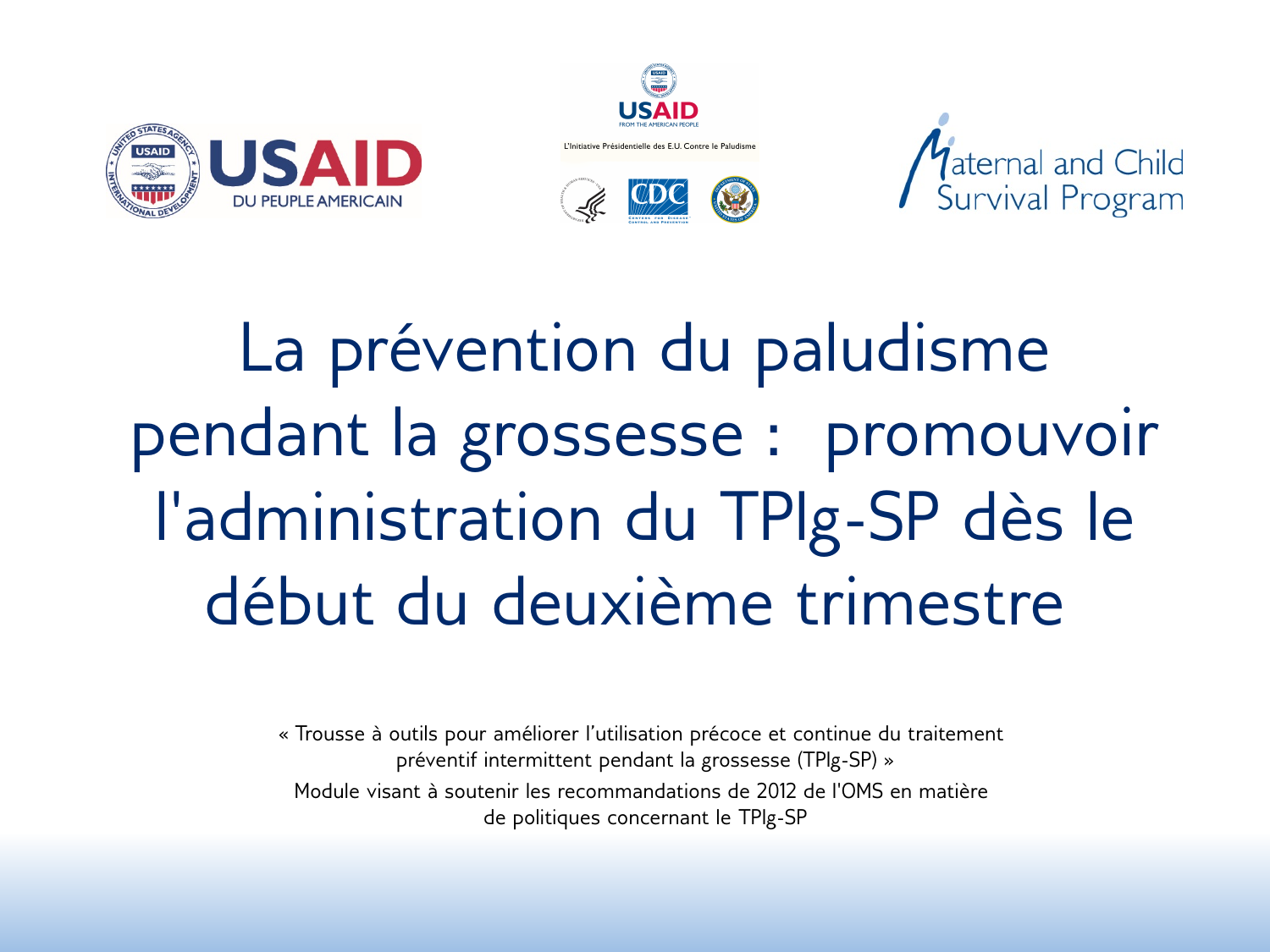

# La prévention du paludisme pendant la grossesse :  promouvoir l'administration du TPIg-SP dès le début du deuxième trimestre

« Trousse à outils pour améliorer l’utilisation précoce et continue du traitement
préventif intermittent pendant la grossesse (TPIg-SP) »
Module visant à soutenir les recommandations de 2012 de l'OMS en matière
de politiques concernant le TPIg-SP